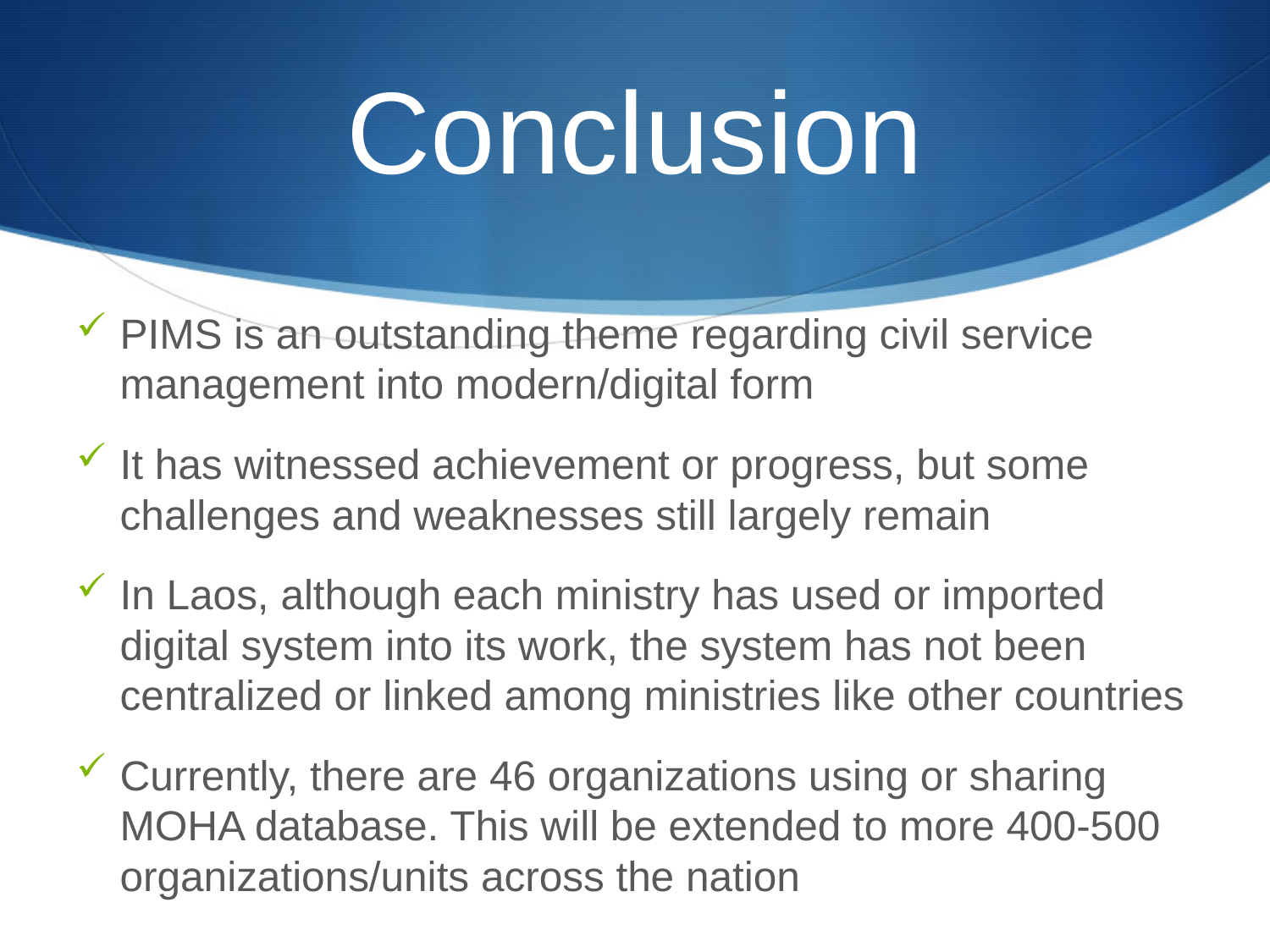

# Conclusion
PIMS is an outstanding theme regarding civil service management into modern/digital form
It has witnessed achievement or progress, but some challenges and weaknesses still largely remain
In Laos, although each ministry has used or imported digital system into its work, the system has not been centralized or linked among ministries like other countries
Currently, there are 46 organizations using or sharing MOHA database. This will be extended to more 400-500 organizations/units across the nation